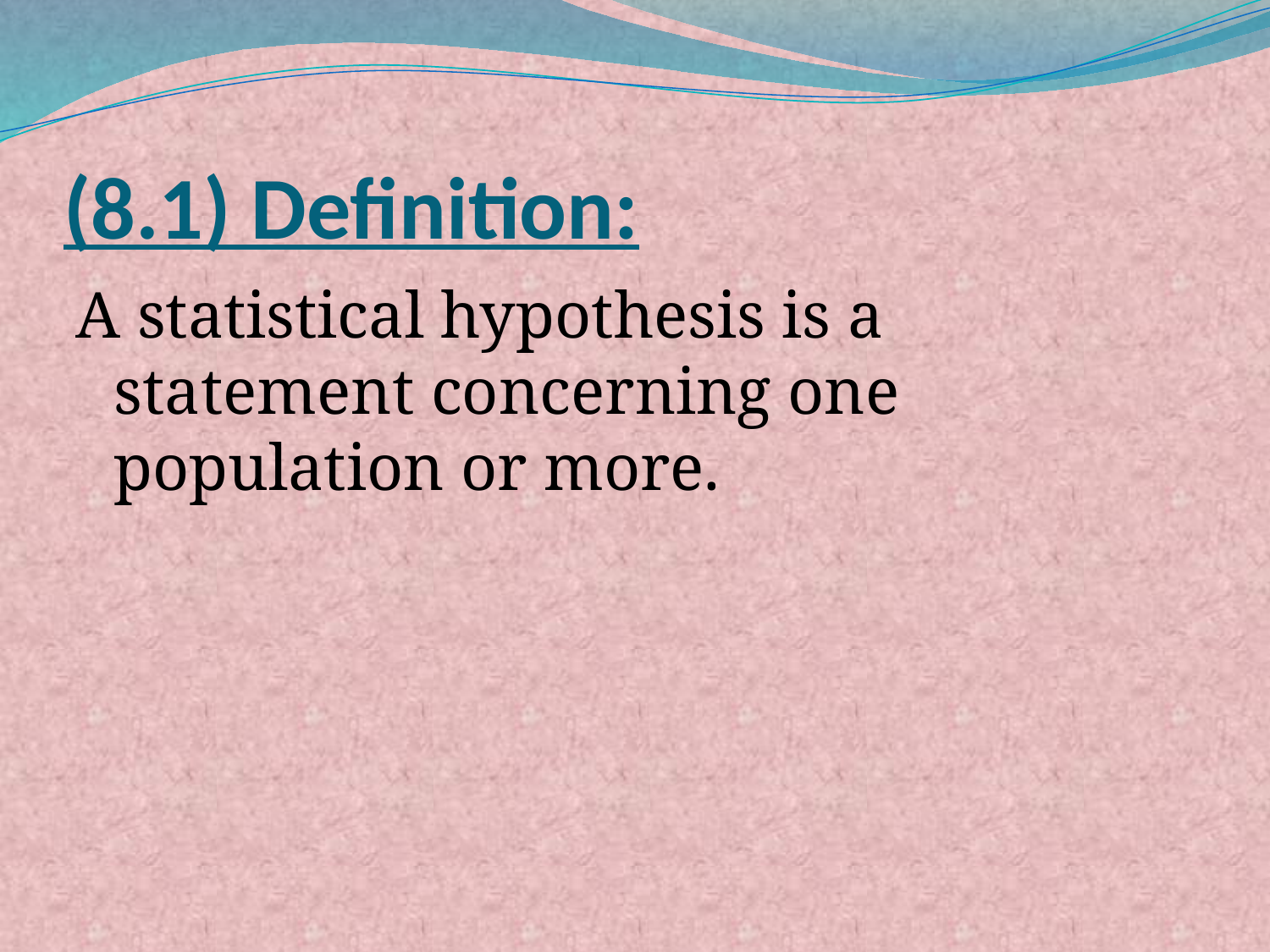

# (8.1) Definition:
A statistical hypothesis is a statement concerning one population or more.